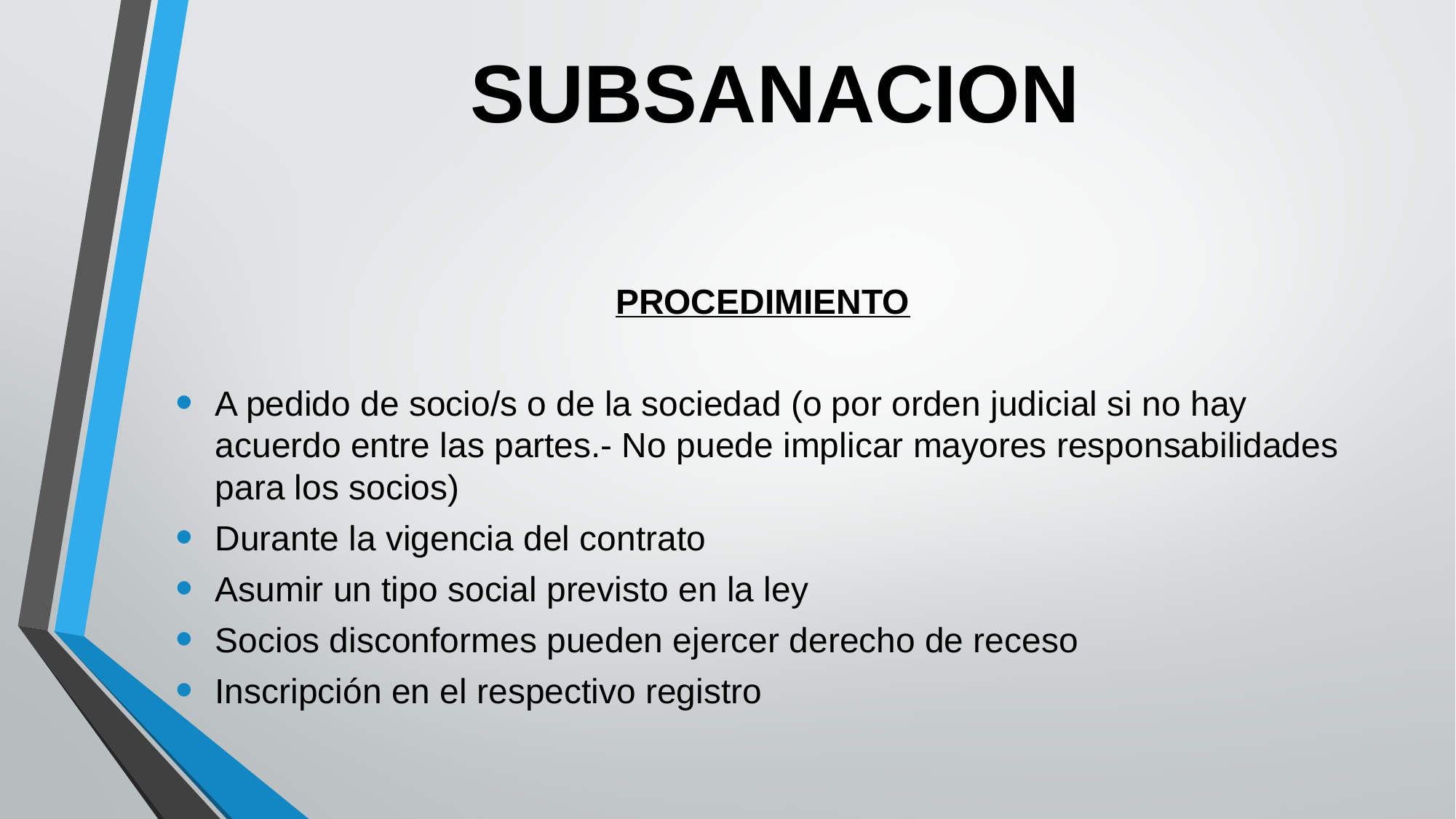

# SUBSANACION

PROCEDIMIENTO

A pedido de socio/s o de la sociedad (o por orden judicial si no hay acuerdo entre las partes.- No puede implicar mayores responsabilidades para los socios)
Durante la vigencia del contrato
Asumir un tipo social previsto en la ley
Socios disconformes pueden ejercer derecho de receso
Inscripción en el respectivo registro